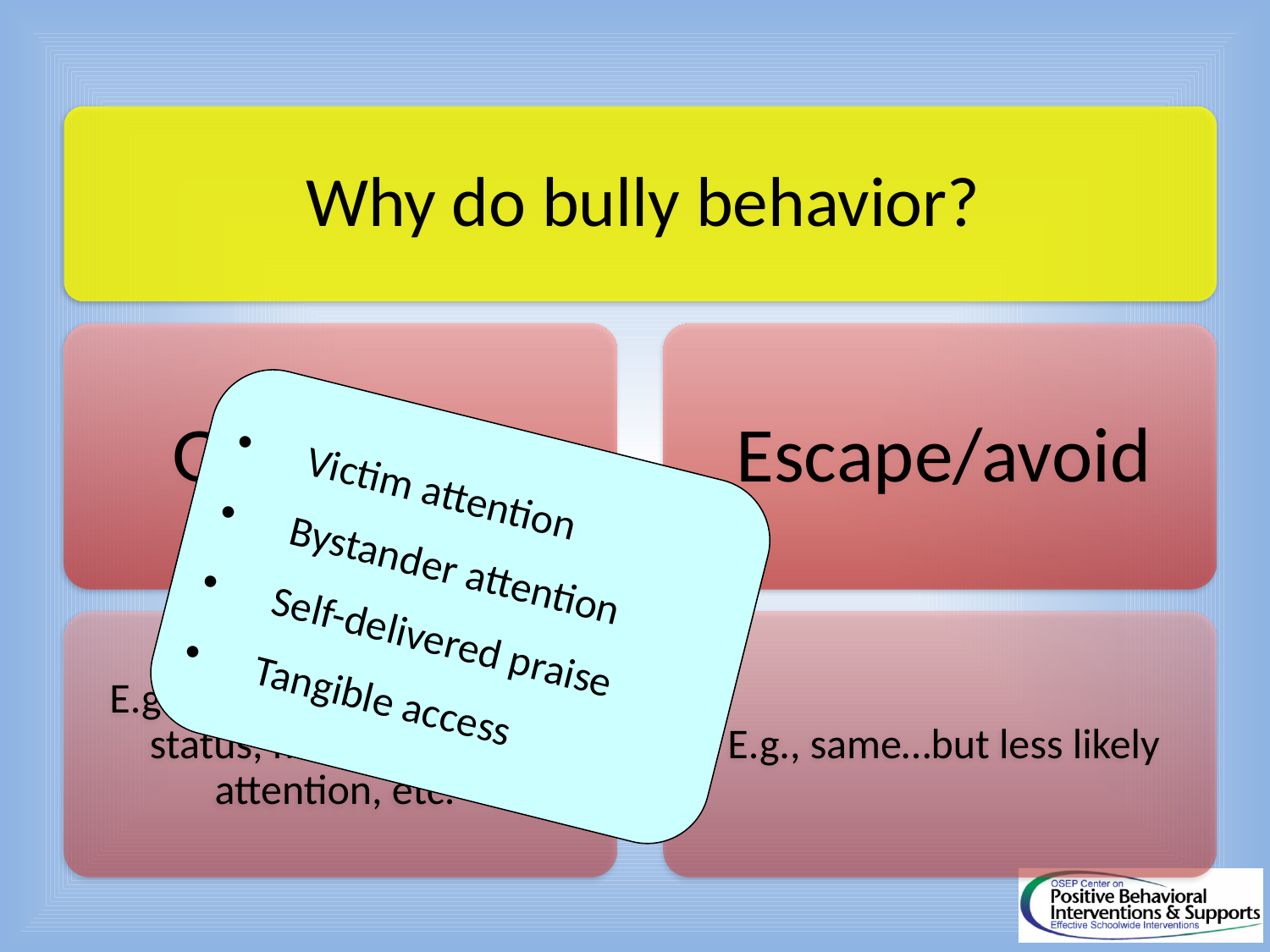

Why do bully behavior?
Get/obtain
E.g., stuff, things, attention, status, money, activity, attention, etc.
Escape/avoid
E.g., same…but less likely
Victim attention
Bystander attention
Self-delivered praise
Tangible access